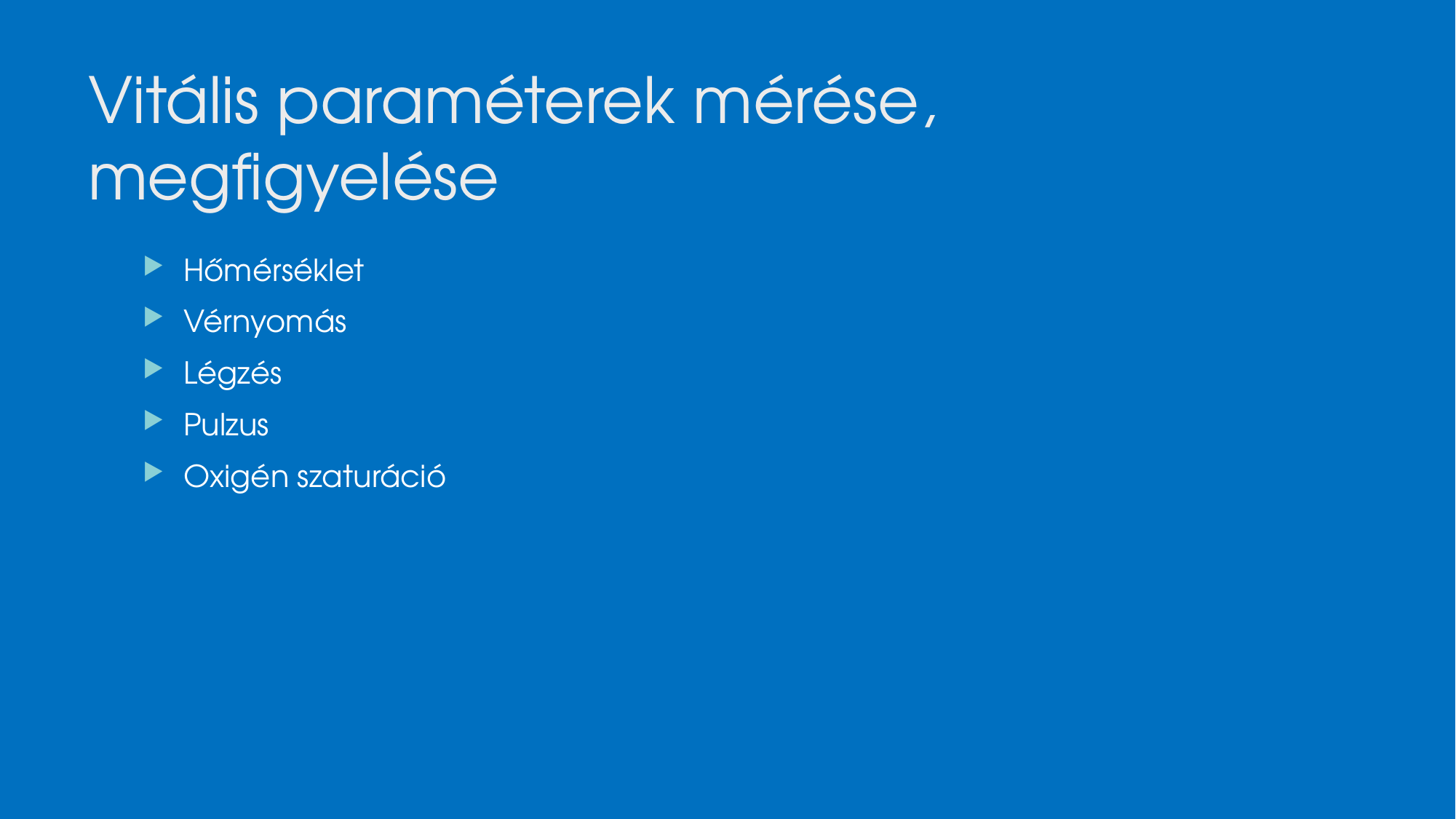

# Vitális paraméterek mérése, megfigyelése
Hőmérséklet
Vérnyomás
Légzés
Pulzus
Oxigén szaturáció